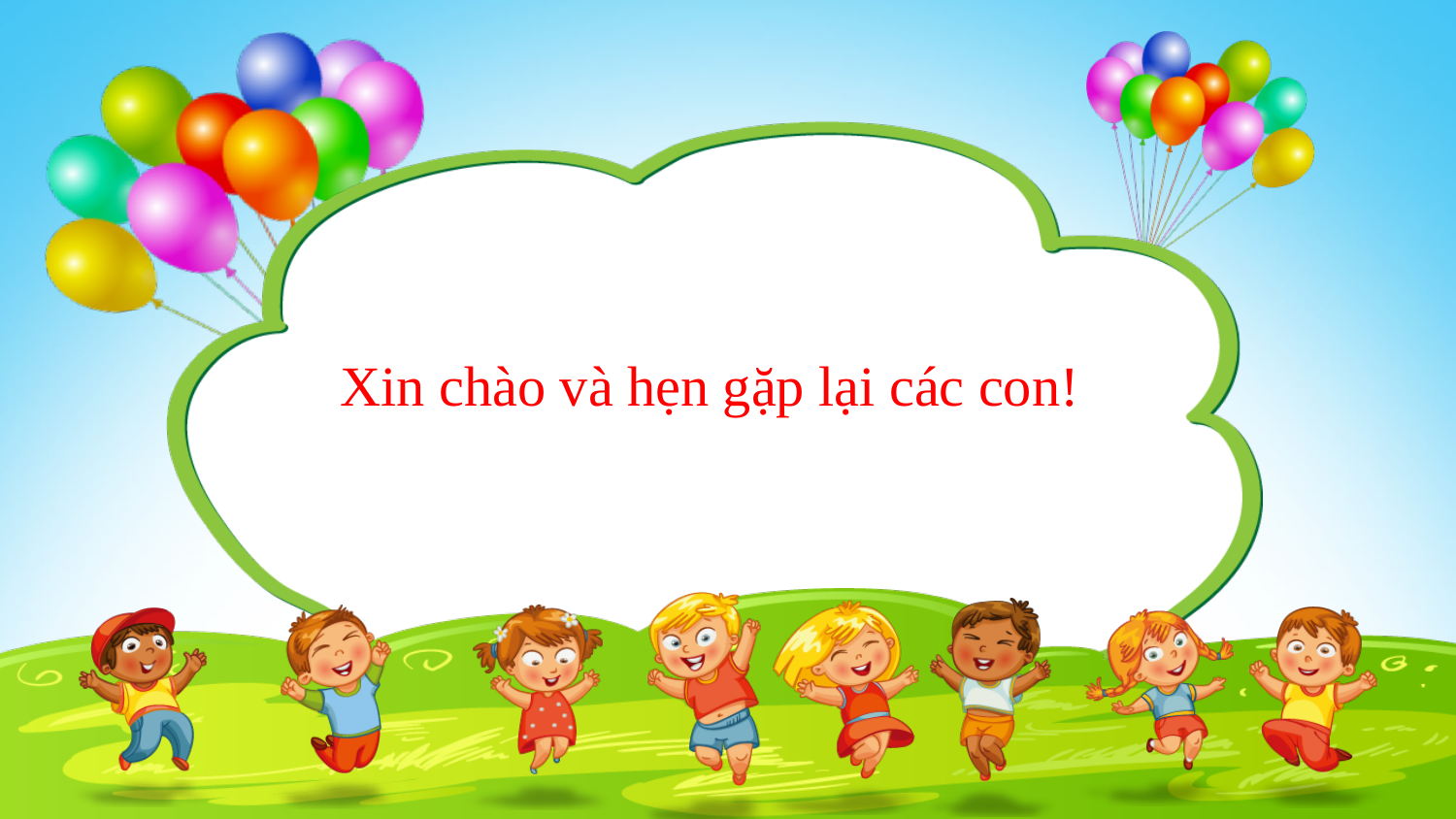

Xin chào và hẹn gặp lại các con!